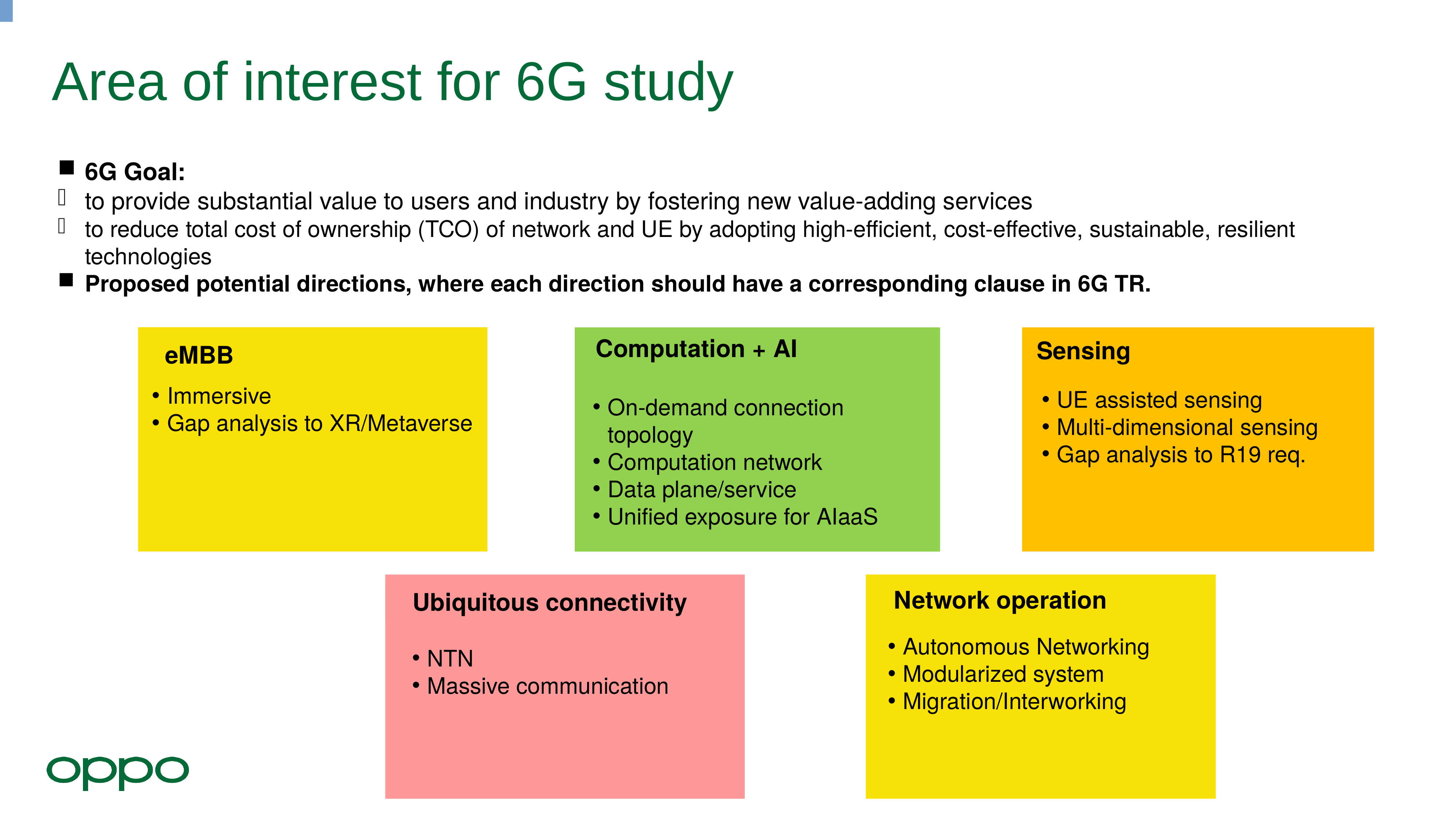

# Area of interest for 6G study
6G Goal:
to provide substantial value to users and industry by fostering new value-adding services
to reduce total cost of ownership (TCO) of network and UE by adopting high-efficient, cost-effective, sustainable, resilient technologies
Proposed potential directions, where each direction should have a corresponding clause in 6G TR.

eMBB
Immersive
Gap analysis to XR/Metaverse

Computation + AI
On-demand connection topology
Computation network
Data plane/service
Unified exposure for AIaaS

Sensing
UE assisted sensing
Multi-dimensional sensing
Gap analysis to R19 req.

Network operation
Autonomous Networking
Modularized system
Migration/Interworking

Ubiquitous connectivity
NTN
Massive communication